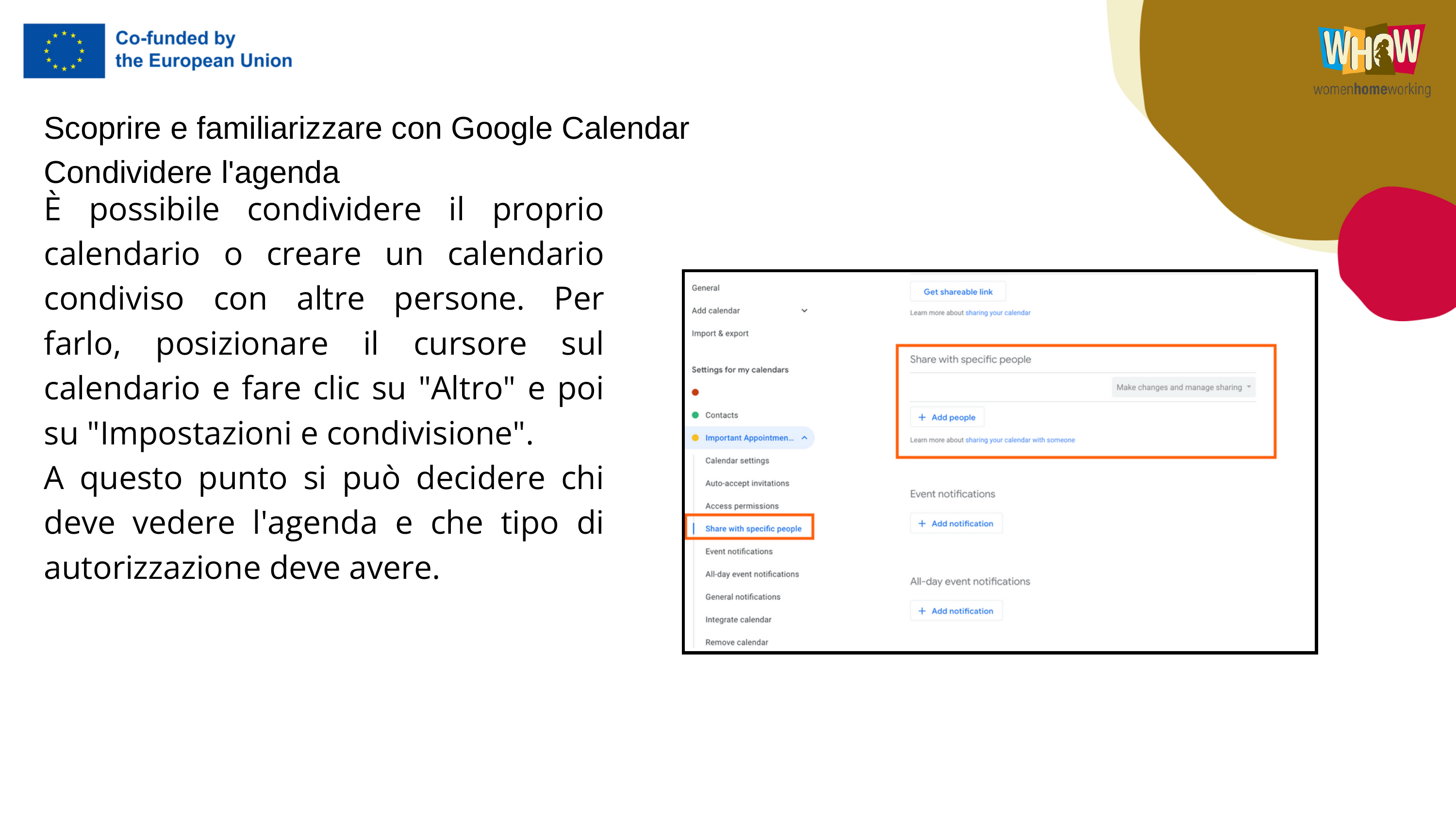

Scoprire e familiarizzare con Google Calendar
Condividere l'agenda
È possibile condividere il proprio calendario o creare un calendario condiviso con altre persone. Per farlo, posizionare il cursore sul calendario e fare clic su "Altro" e poi su "Impostazioni e condivisione".
A questo punto si può decidere chi deve vedere l'agenda e che tipo di autorizzazione deve avere.